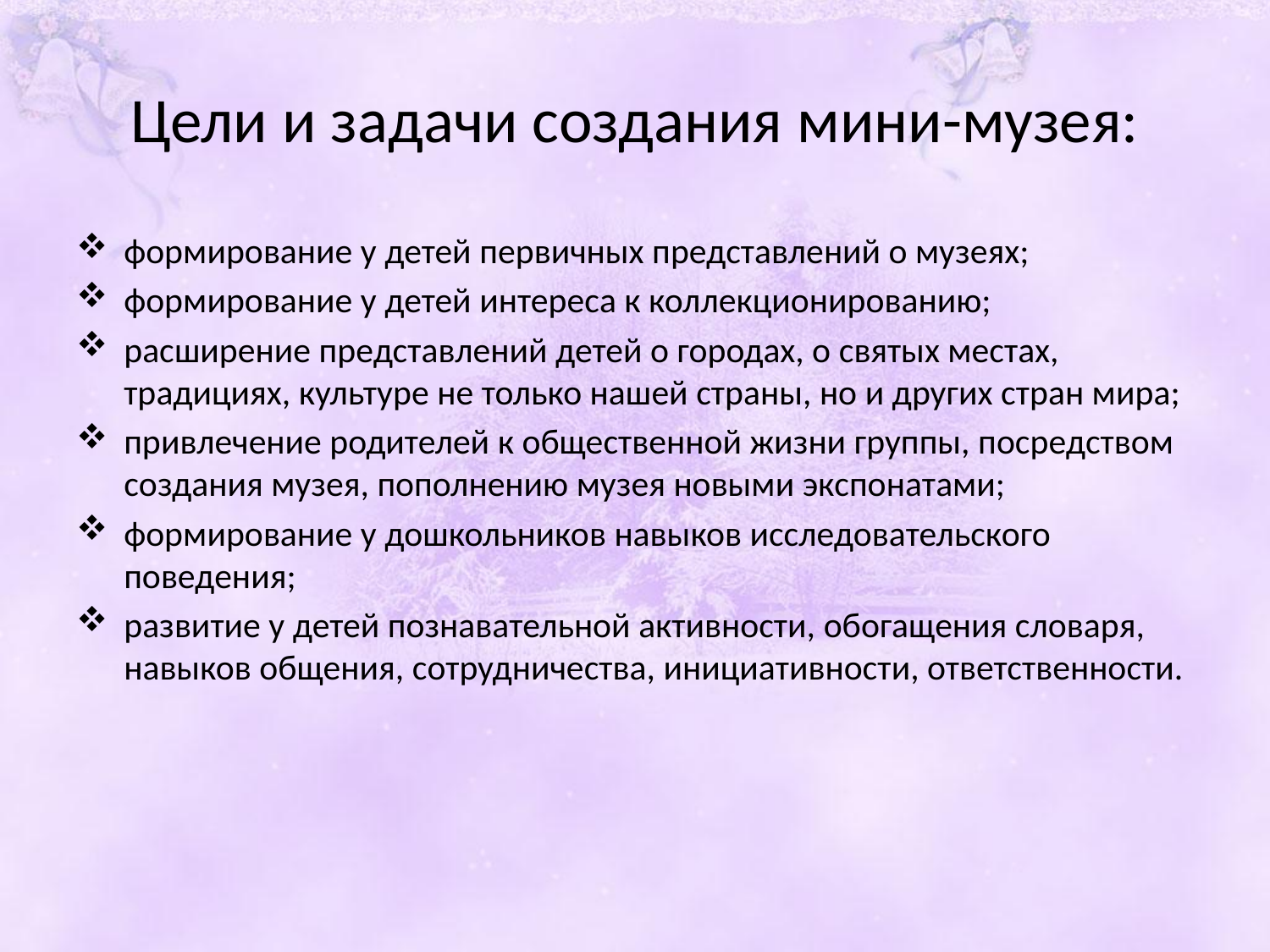

# Цели и задачи создания мини-музея:
формирование у детей первичных представлений о музеях;
формирование у детей интереса к коллекционированию;
расширение представлений детей о городах, о святых местах, традициях, культуре не только нашей страны, но и других стран мира;
привлечение родителей к общественной жизни группы, посредством создания музея, пополнению музея новыми экспонатами;
формирование у дошкольников навыков исследовательского поведения;
развитие у детей познавательной активности, обогащения словаря, навыков общения, сотрудничества, инициативности, ответственности.